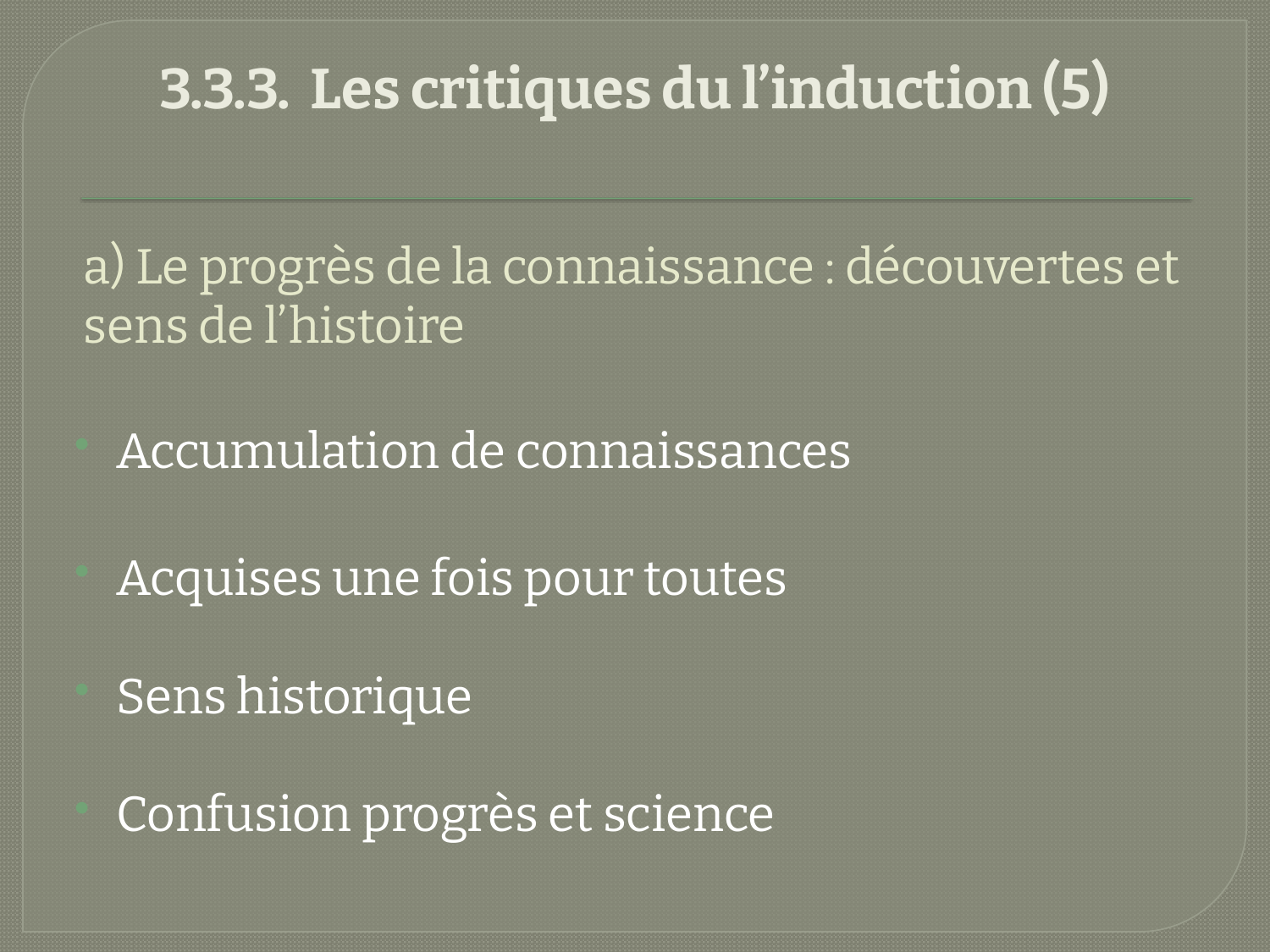

# 3.3.3.  Les critiques du l’induction (5)
a) Le progrès de la connaissance : découvertes et sens de l’histoire

Accumulation de connaissances

Acquises une fois pour toutes

Sens historique

Confusion progrès et science